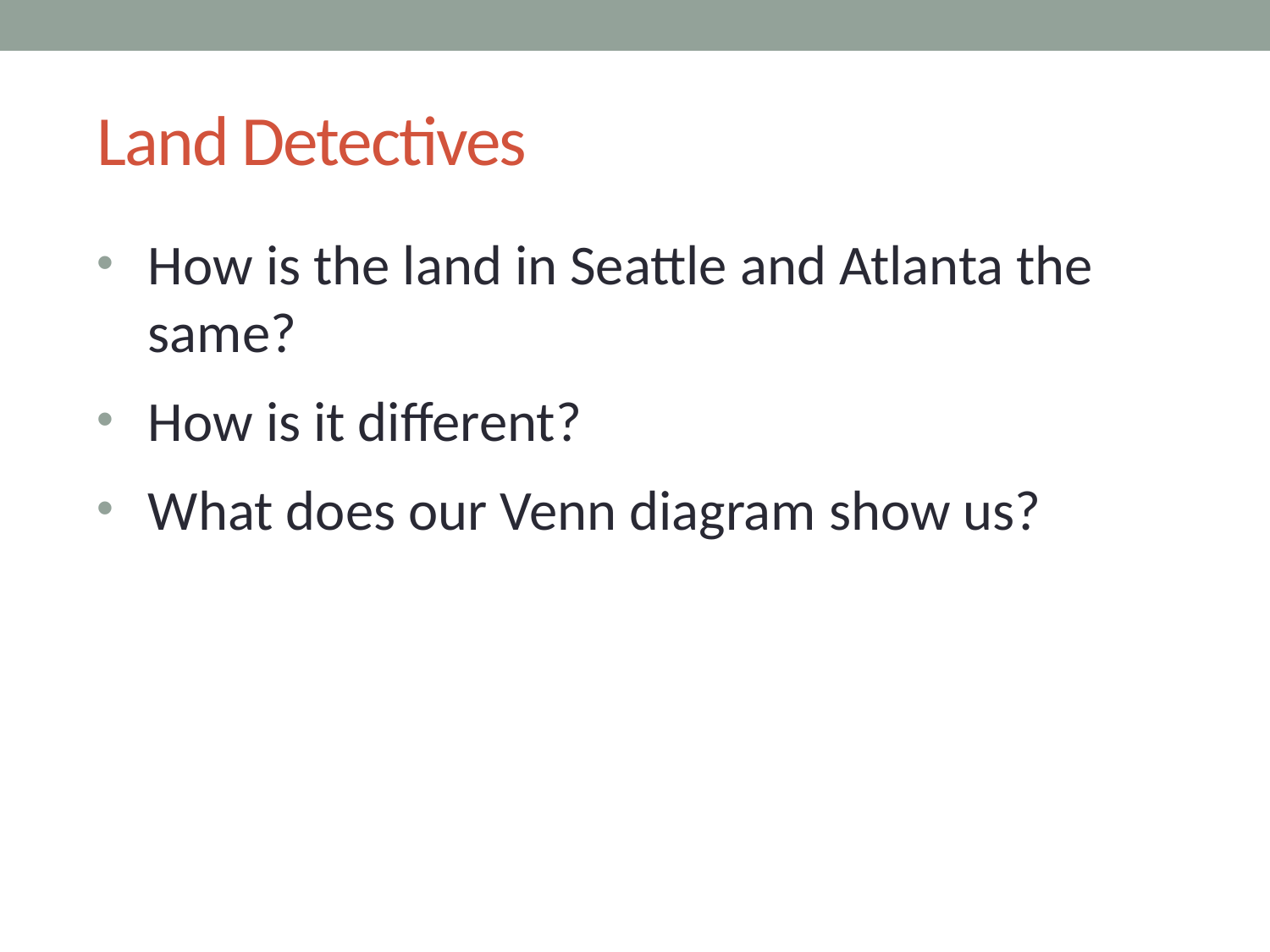

# Land Detectives
How is the land in Seattle and Atlanta the same?
How is it different?
What does our Venn diagram show us?